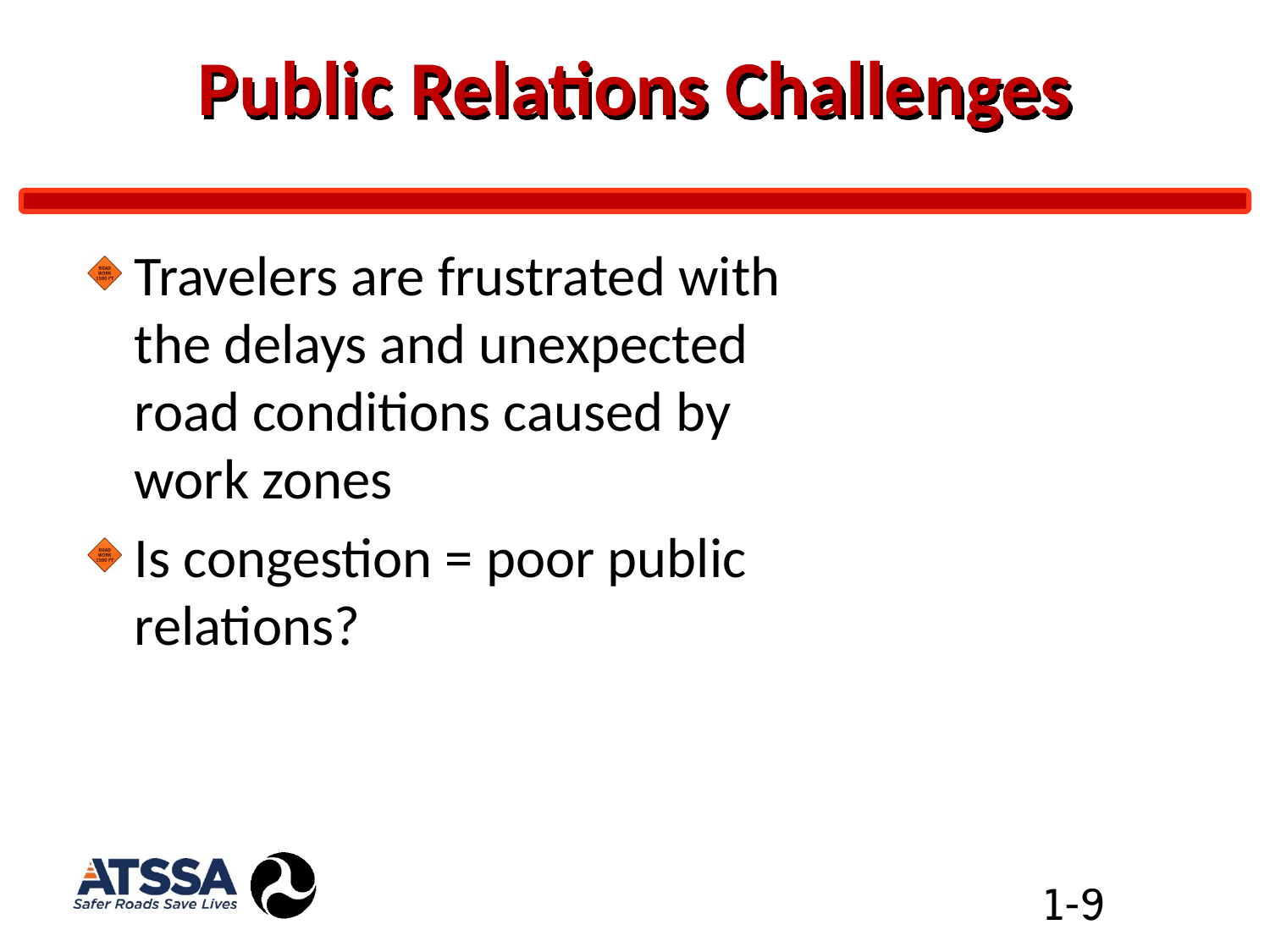

# Public Relations Challenges
Travelers are frustrated with the delays and unexpected road conditions caused by work zones
Is congestion = poor public relations?